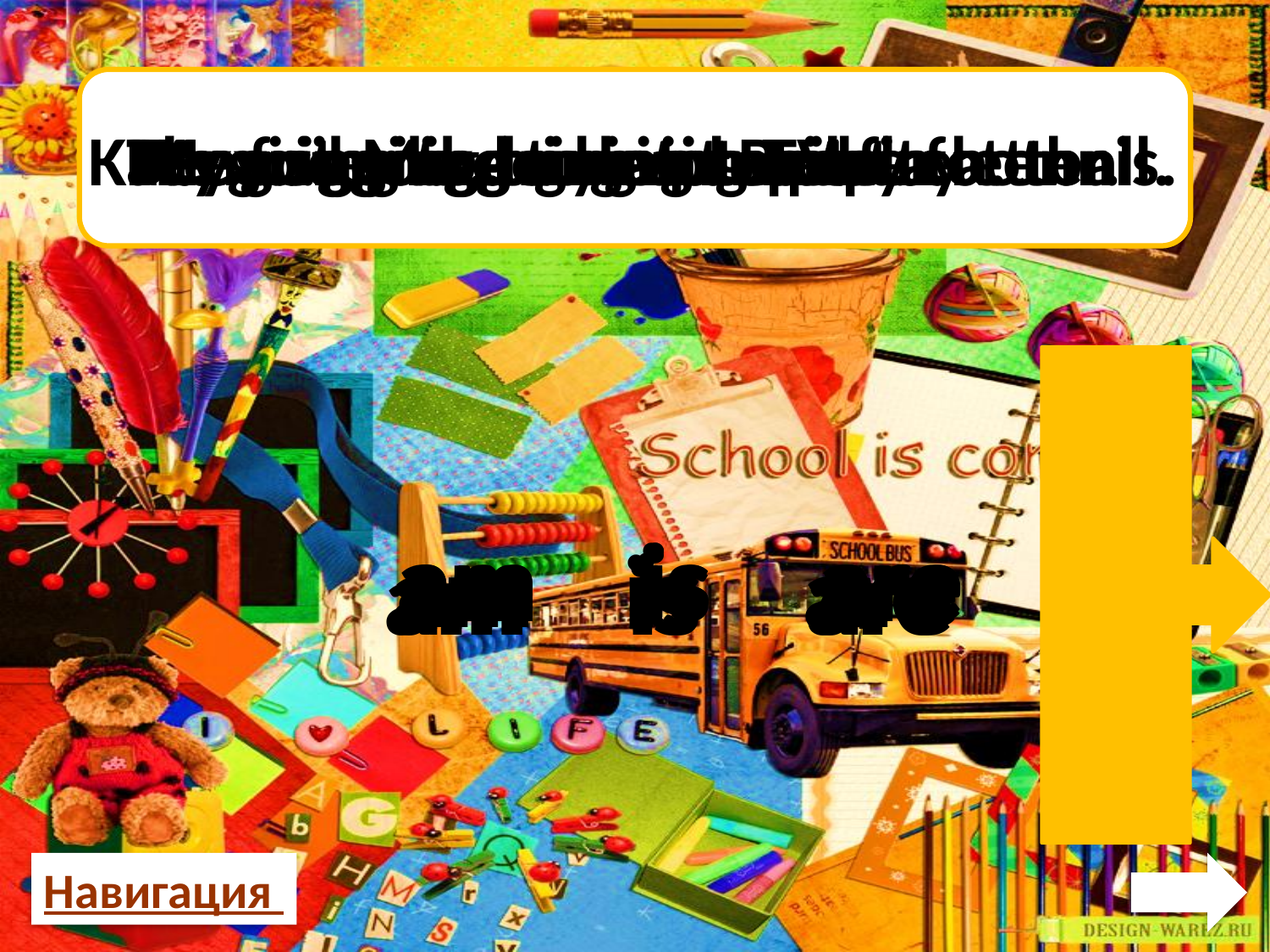

///
Kate and Mike … going to play tennis.
My sister … going to write a letter.
My friends … going to play football.
Ben … going to be a teacher.
They … going to visit Britain.
I … going to drink a cup of tea.
I… going to buy a present.
He … going to watch TV.

am
is
are
am
is
are
am
is
are
am
is
are
am
is
are
am
is
are
am
is
are
am
is
are

Навигация